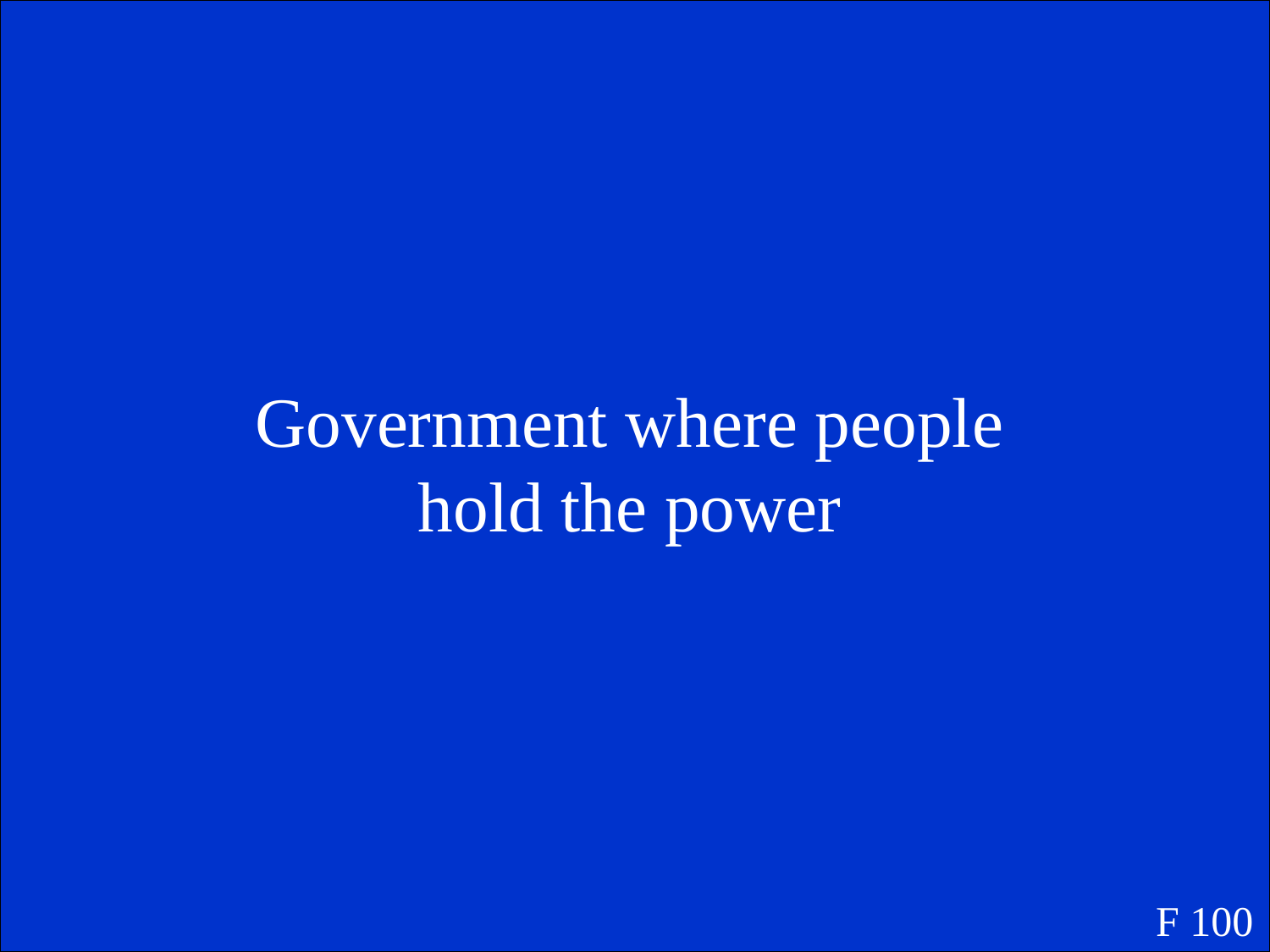

Government where people hold the power
F 100